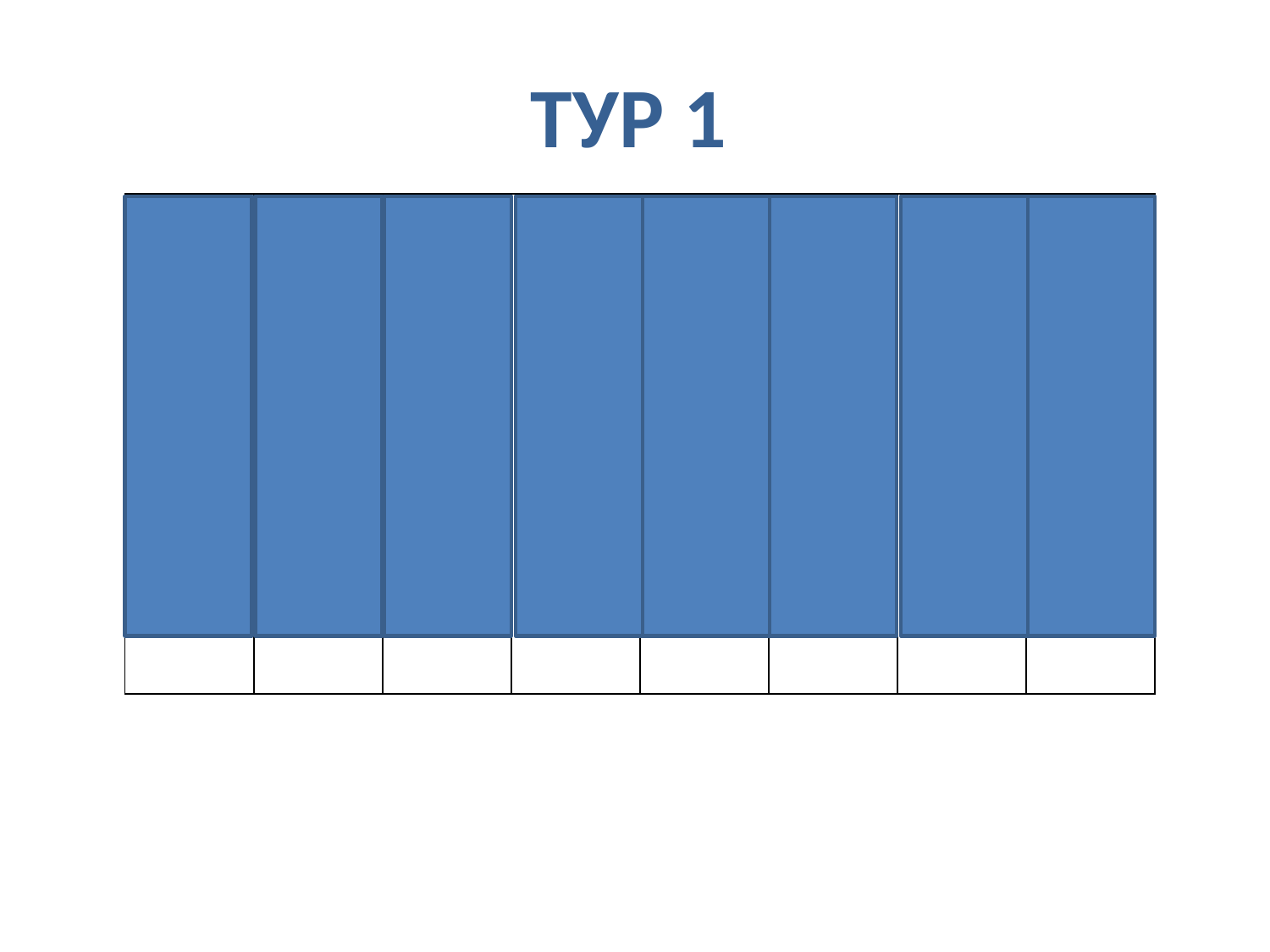

ТУР 1
|  |  |  |  |  |  |  |  |
| --- | --- | --- | --- | --- | --- | --- | --- |

В  Е  С  Е  Л  У   Х  А